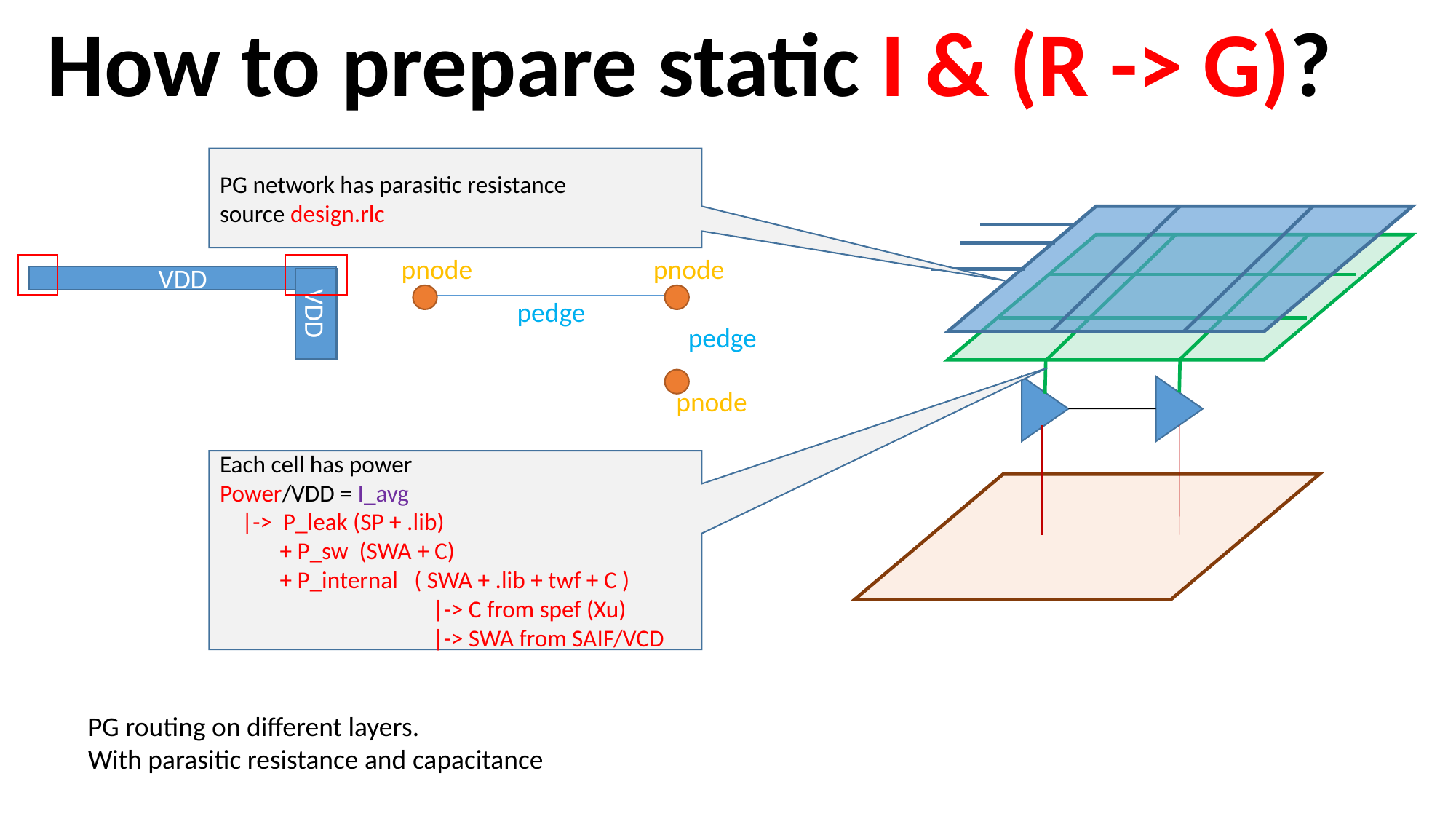

How to prepare static I & (R -> G)?
PG network has parasitic resistance
source design.rlc

pnode
pnode

VDD

pedge
VDD
pedge

pnode

Each cell has power
Power/VDD = I_avg
    |->  P_leak (SP + .lib)
           + P_sw  (SWA + C)
           + P_internal   ( SWA + .lib + twf + C )
                                       |-> C from spef (Xu)
                                       |-> SWA from SAIF/VCD

PG routing on different layers.
With parasitic resistance and capacitance